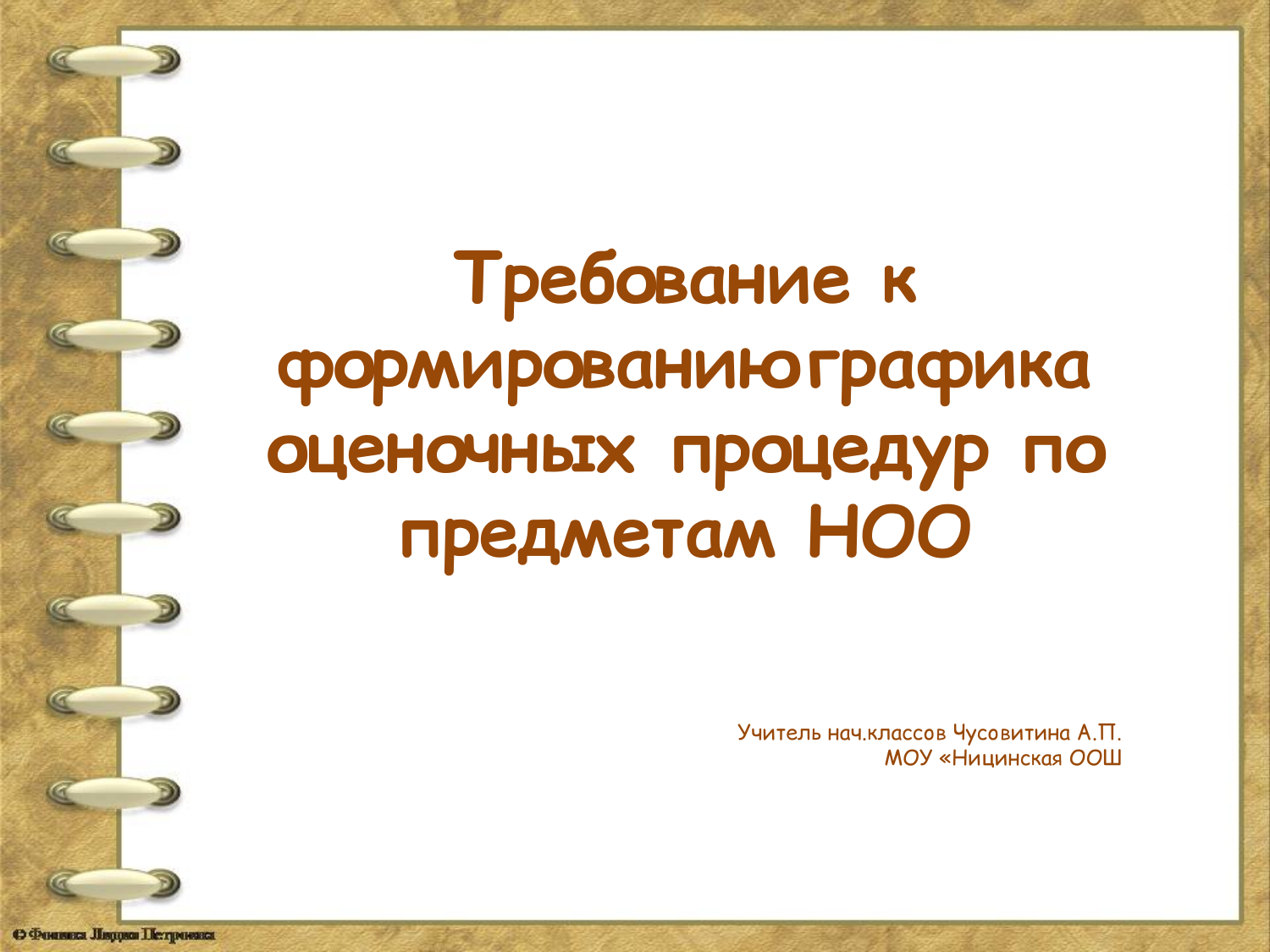

Требование к формированию графика оценочных процедур по предметам НОО
Учитель нач.классов Чусовитина А.П.
МОУ «Ницинская ООШ